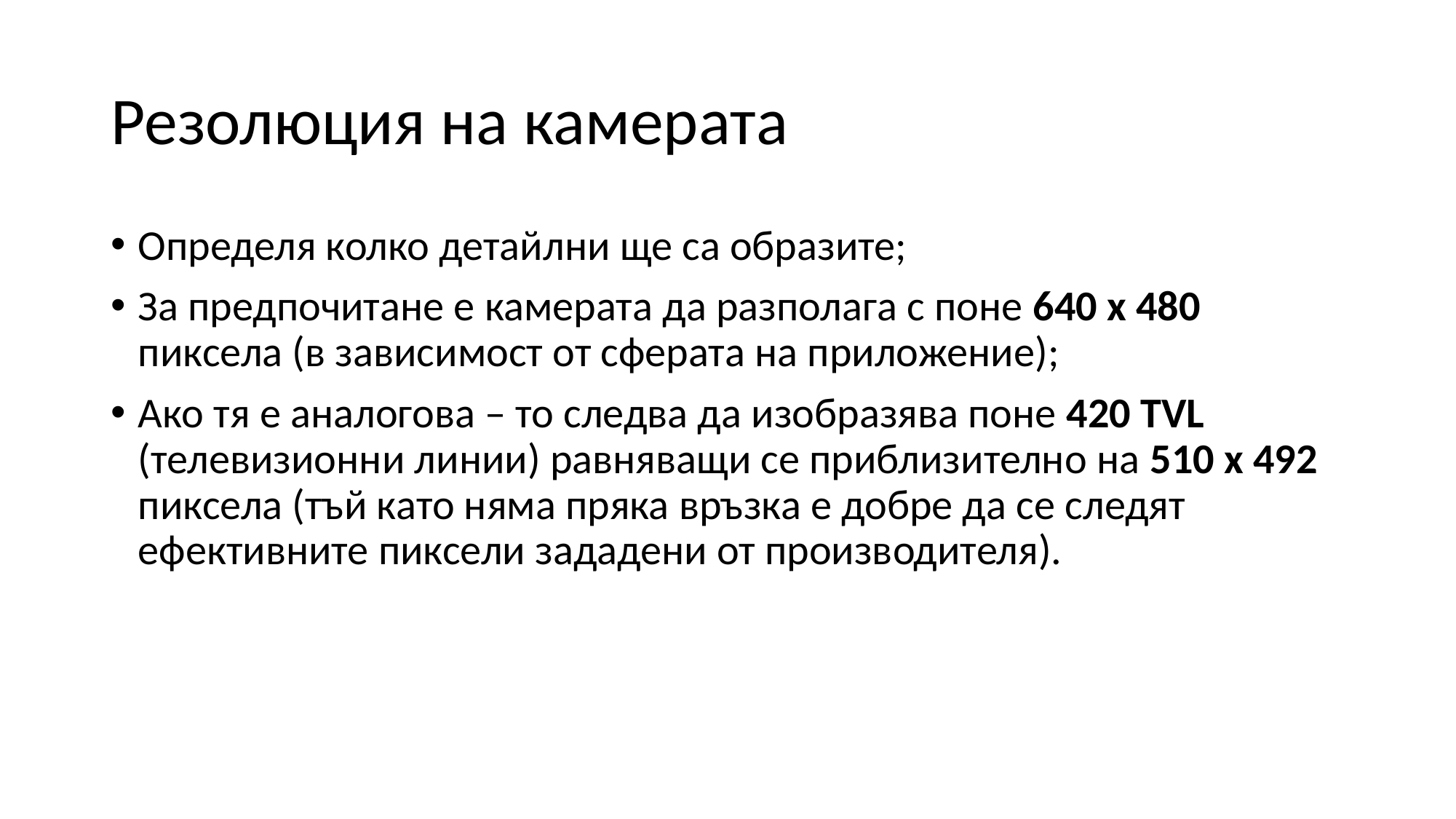

# Резолюция на камерата
Определя колко детайлни ще са образите;
За предпочитане е камерата да разполага с поне 640 x 480 пиксела (в зависимост от сферата на приложение);
Ако тя е аналогова – то следва да изобразява поне 420 TVL (телевизионни линии) равняващи се приблизително на 510 x 492 пиксела (тъй като няма пряка връзка е добре да се следят ефективните пиксели зададени от производителя).